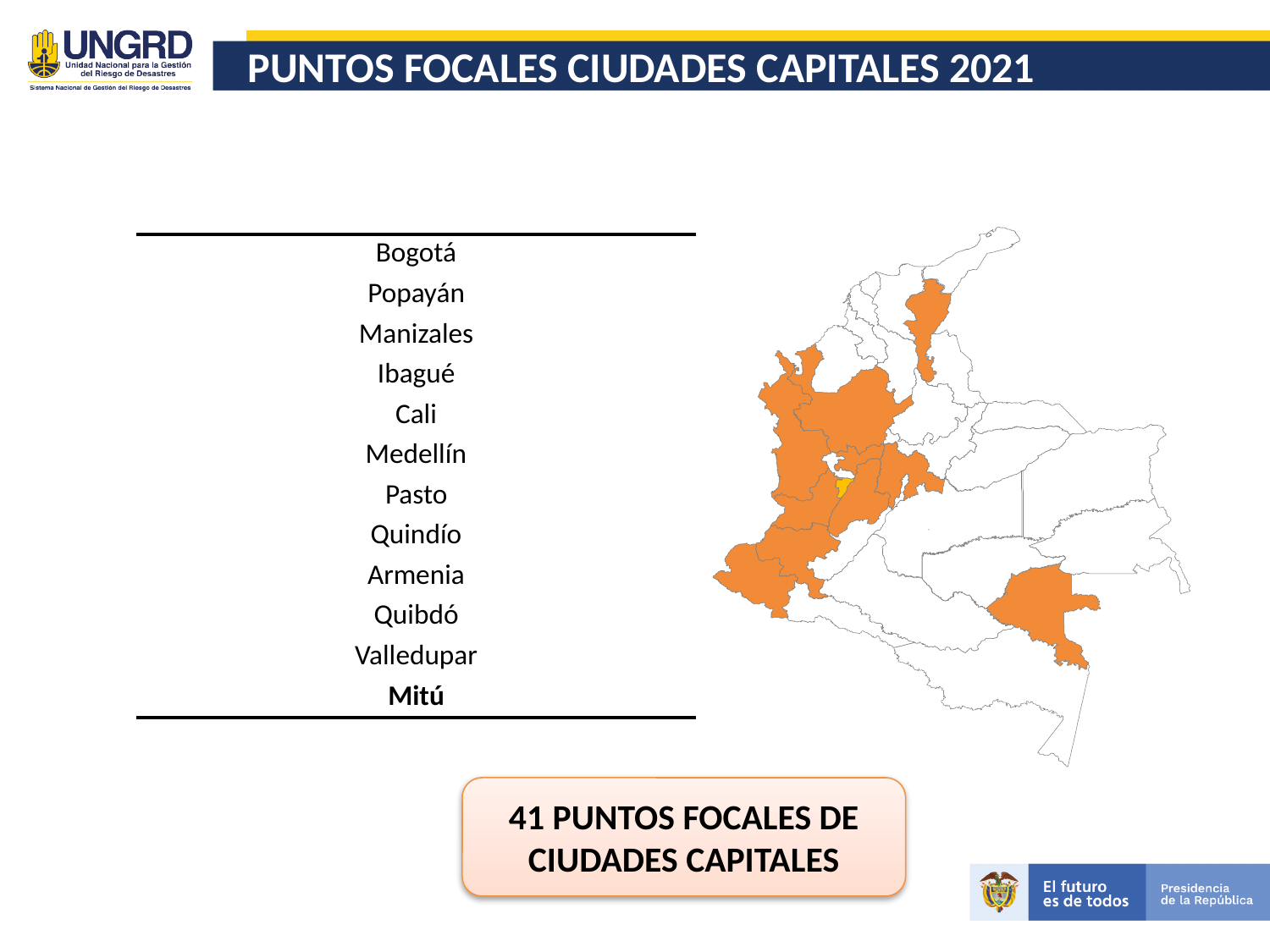

# PUNTOS FOCALES CIUDADES CAPITALES 2021

| Bogotá |
| --- |
| Popayán |
| Manizales |
| Ibagué |
| Cali |
| Medellín |
| Pasto |
| Quindío |
| Armenia |
| Quibdó |
| Valledupar |
| Mitú |
41 PUNTOS FOCALES DE CIUDADES CAPITALES